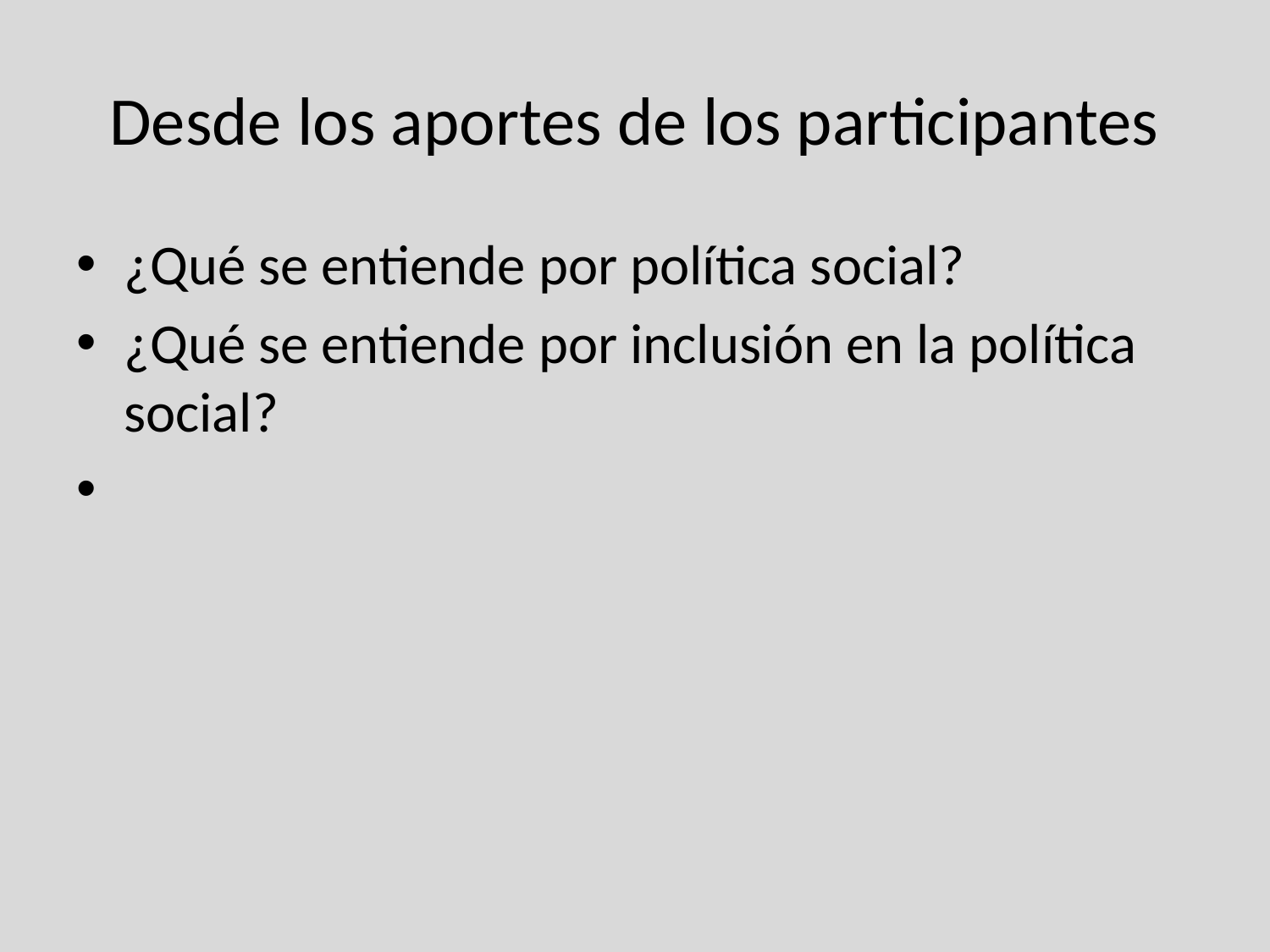

# Desde los aportes de los participantes
¿Qué se entiende por política social?
¿Qué se entiende por inclusión en la política social?